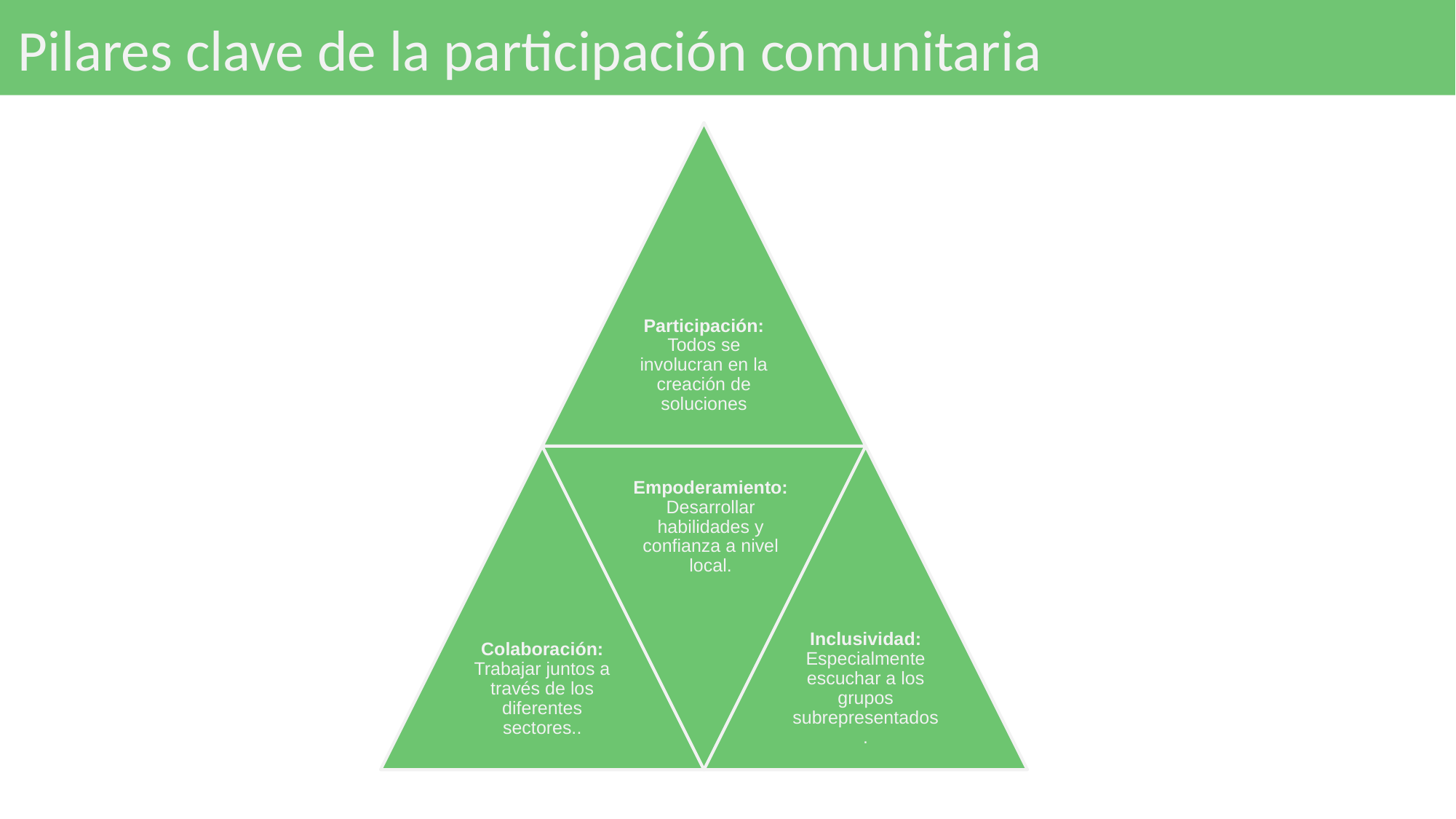

# Pilares clave de la participación comunitaria

Participación: Todos se involucran en la creación de soluciones

Empoderamiento: Desarrollar habilidades y confianza a nivel local.
Colaboración: Trabajar juntos a través de los diferentes sectores..
Inclusividad: Especialmente escuchar a los grupos subrepresentados.